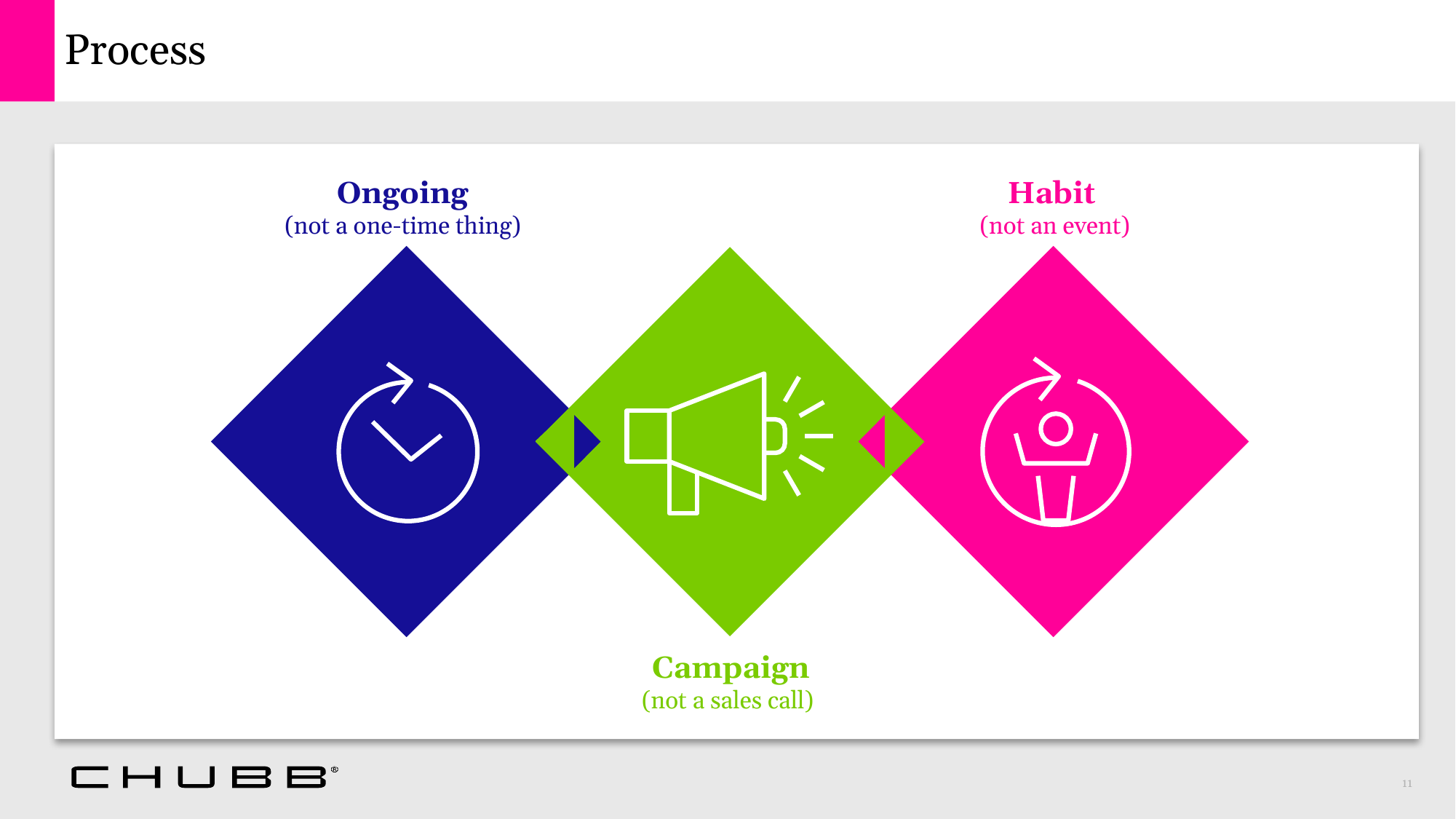

# Process

Ongoing
(not a one-time thing)
Habit
(not an event)

Campaign
(not a sales call)
11